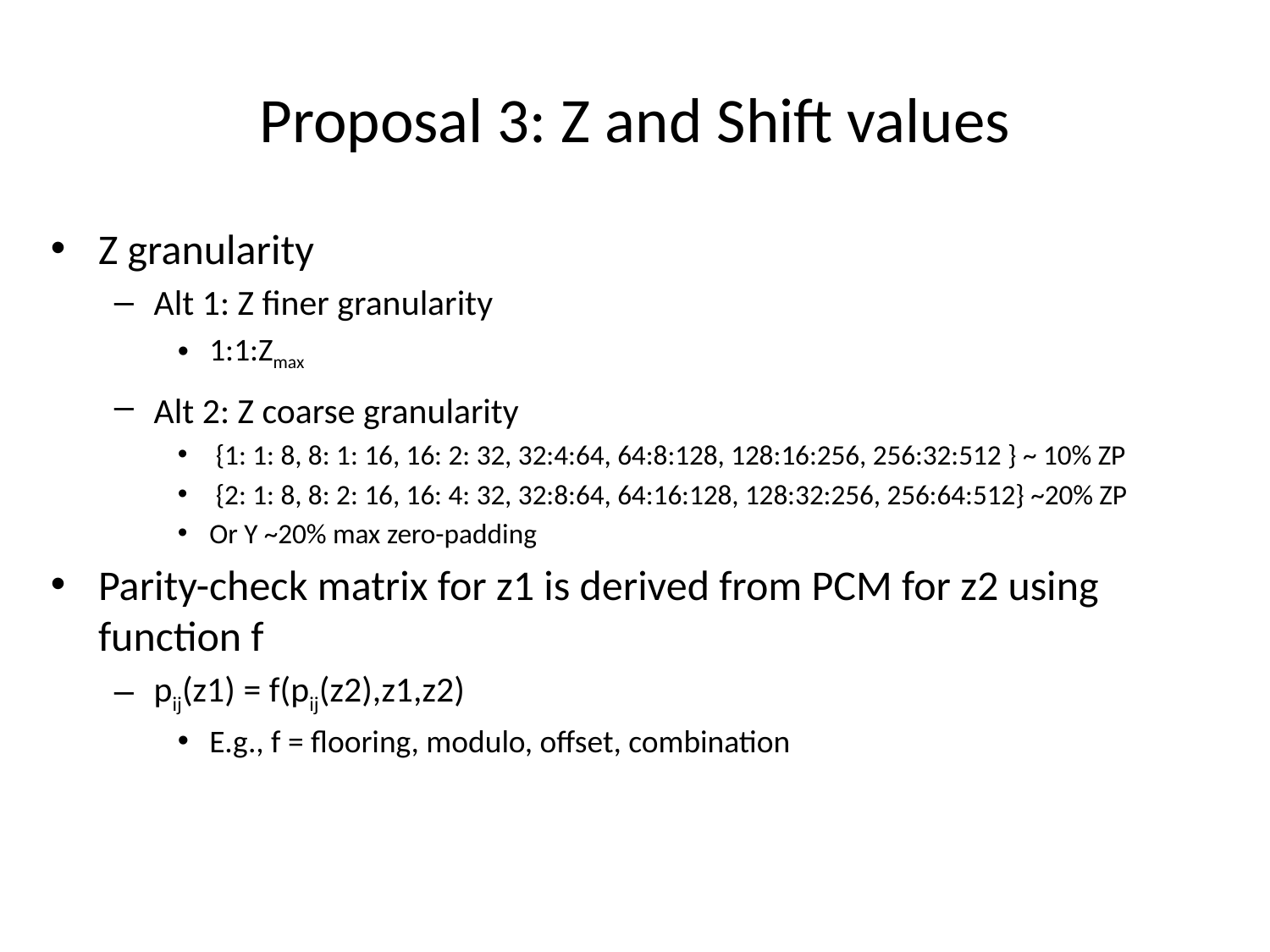

# Proposal 3: Z and Shift values
Z granularity
Alt 1: Z finer granularity
1:1:Zmax
Alt 2: Z coarse granularity
 {1: 1: 8, 8: 1: 16, 16: 2: 32, 32:4:64, 64:8:128, 128:16:256, 256:32:512 } ~ 10% ZP
 {2: 1: 8, 8: 2: 16, 16: 4: 32, 32:8:64, 64:16:128, 128:32:256, 256:64:512} ~20% ZP
Or Y ~20% max zero-padding
Parity-check matrix for z1 is derived from PCM for z2 using function f
pij(z1) = f(pij(z2),z1,z2)
E.g., f = flooring, modulo, offset, combination